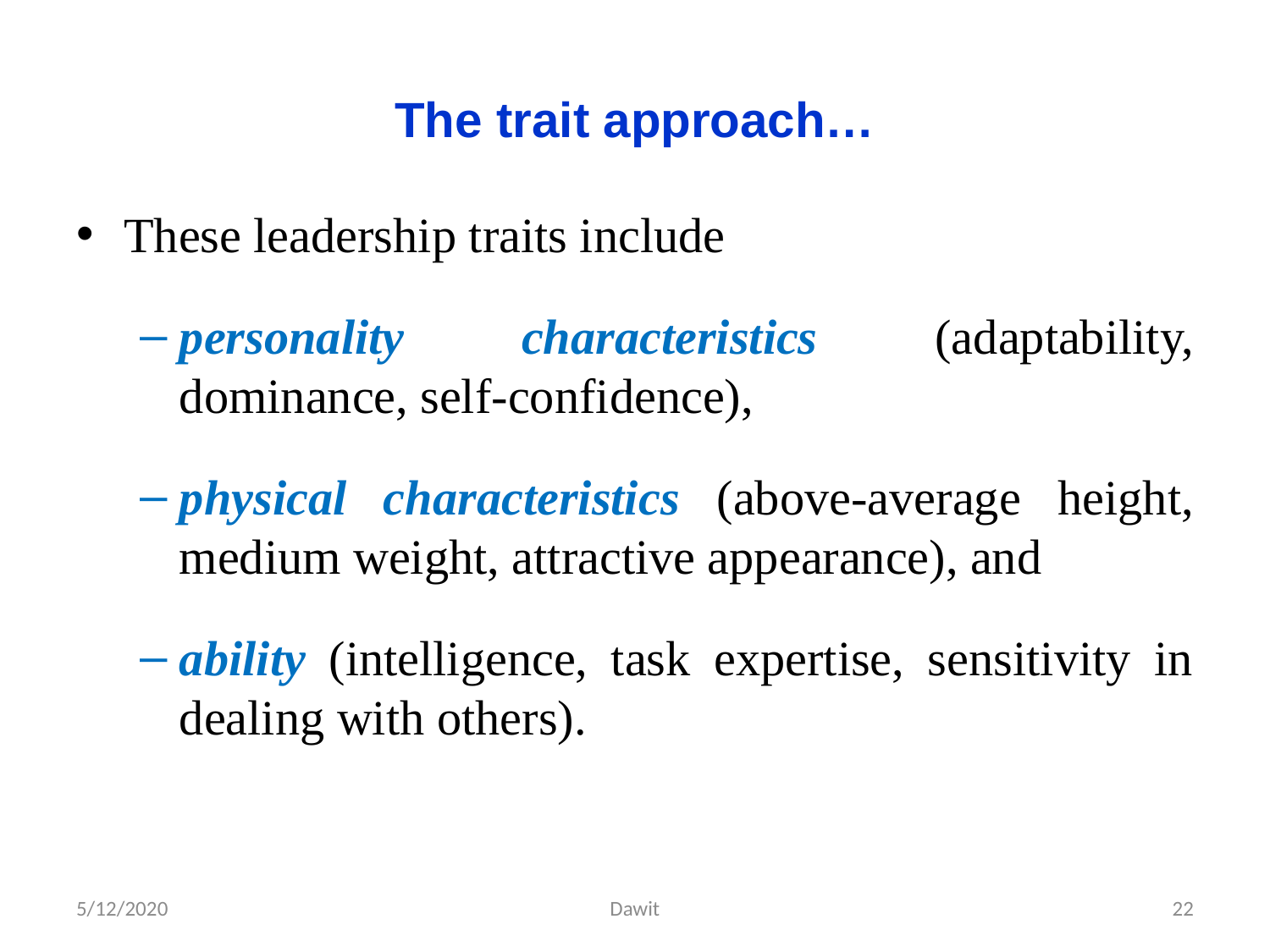

# The trait approach…
These leadership traits include
personality characteristics (adaptability, dominance, self-confidence),
physical characteristics (above-average height, medium weight, attractive appearance), and
ability (intelligence, task expertise, sensitivity in dealing with others).

5/12/2020
Dawit
22